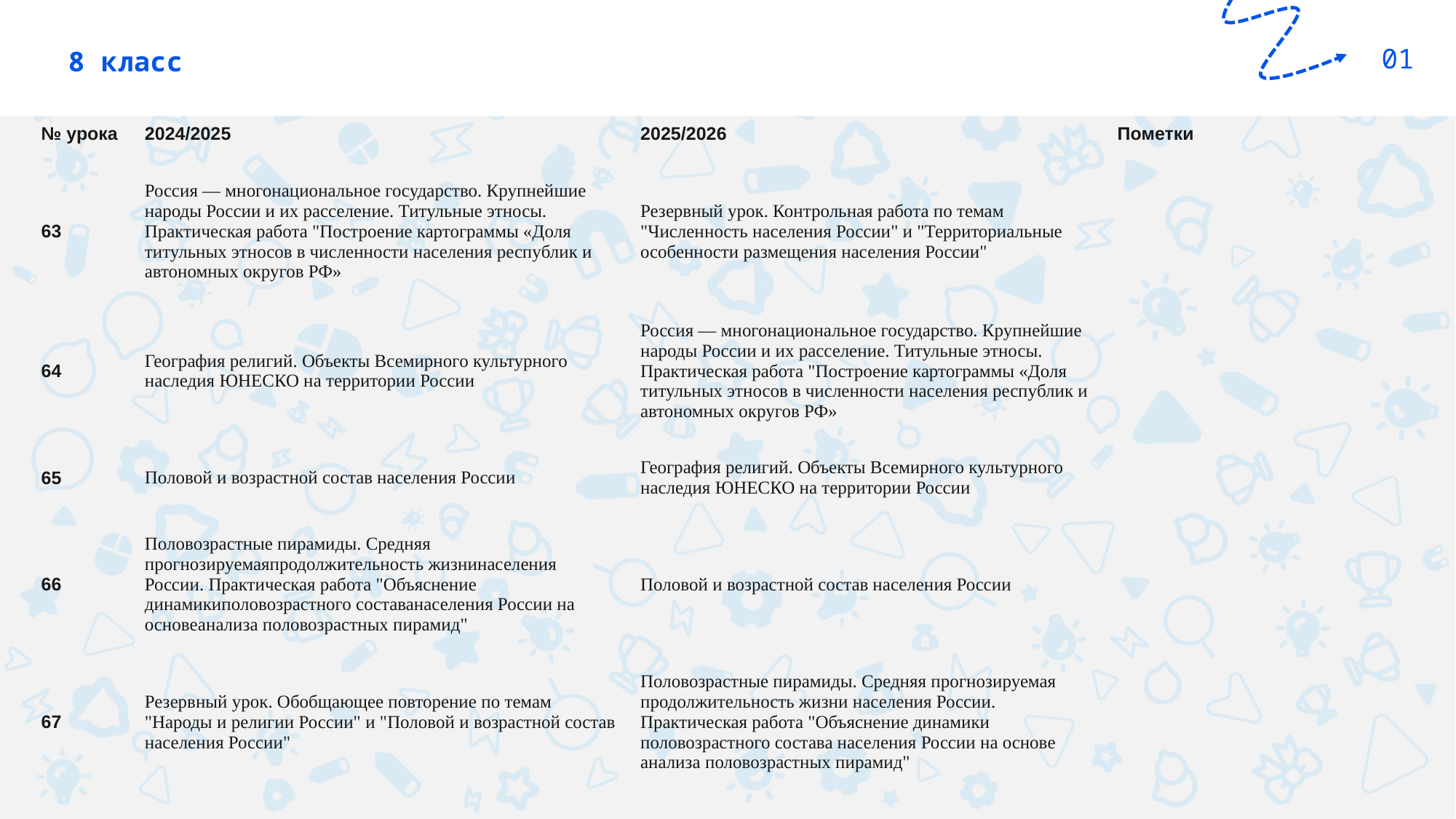

01
8 класс
| № урока | 2024/2025 | 2025/2026 | Пометки |
| --- | --- | --- | --- |
| 63 | Россия — многонациональное государство. Крупнейшие народы России и их расселение. Титульные этносы. Практическая работа "Построение картограммы «Доля титульных этносов в численности населения республик и автономных округов РФ» | Резервный урок. Контрольная работа по темам "Численность населения России" и "Территориальные особенности размещения населения России" |  |
| 64 | География религий. Объекты Всемирного культурного наследия ЮНЕСКО на территории России | Россия — многонациональное государство. Крупнейшие народы России и их расселение. Титульные этносы. Практическая работа "Построение картограммы «Доля титульных этносов в численности населения республик и автономных округов РФ» |  |
| 65 | Половой и возрастной состав населения России | География религий. Объекты Всемирного культурного наследия ЮНЕСКО на территории России |  |
| 66 | Половозрастные пирамиды. Средняя прогнозируемаяпродолжительность жизнинаселения России. Практическая работа "Объяснение динамикиполовозрастного составанаселения России на основеанализа половозрастных пирамид" | Половой и возрастной состав населения России |  |
| 67 | Резервный урок. Обобщающее повторение по темам "Народы и религии России" и "Половой и возрастной состав населения России" | Половозрастные пирамиды. Средняя прогнозируемая продолжительность жизни населения России. Практическая работа "Объяснение динамики половозрастного состава населения России на основе анализа половозрастных пирамид" |  |